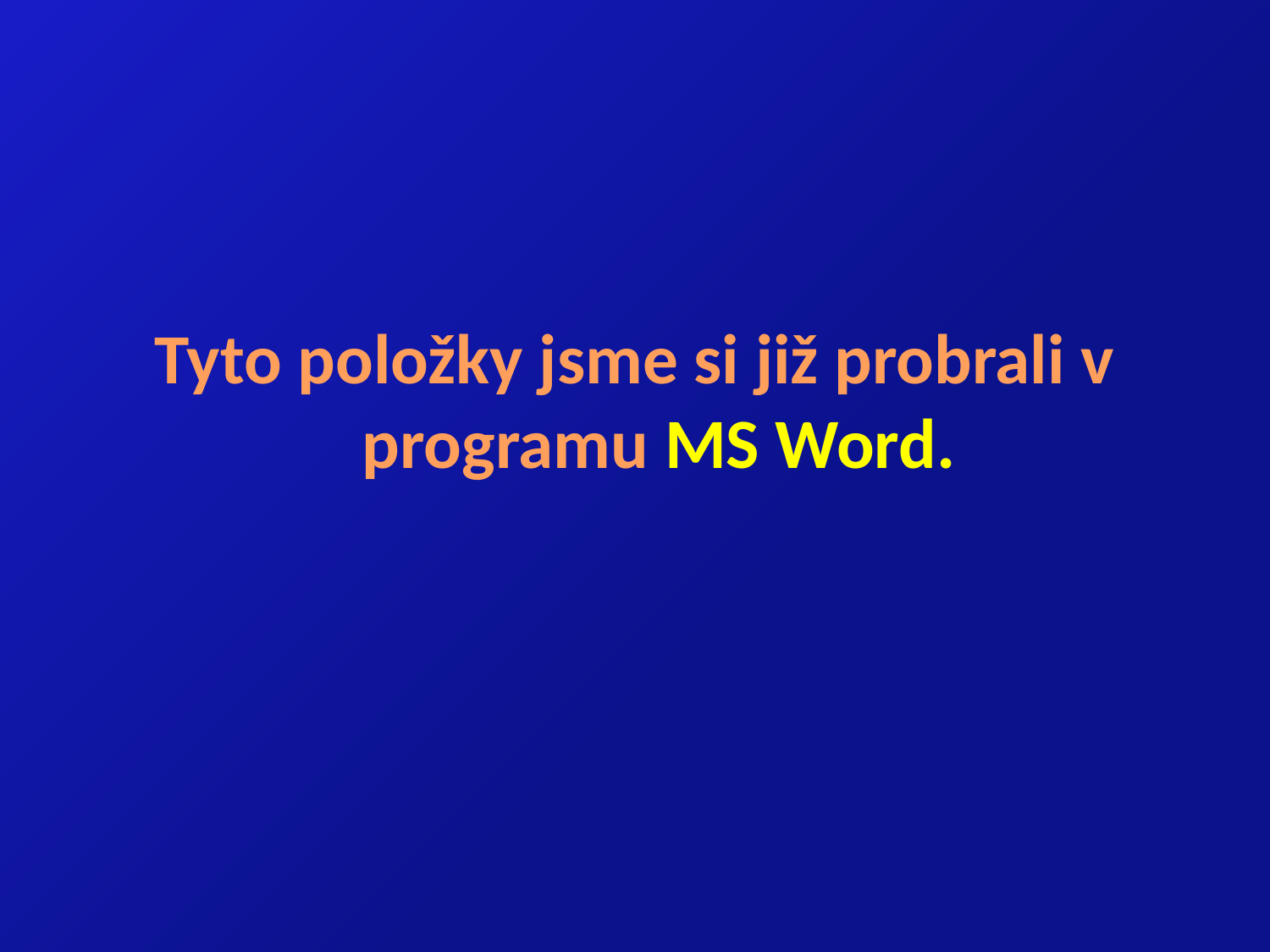

Tyto položky jsme si již probrali v programu MS Word.